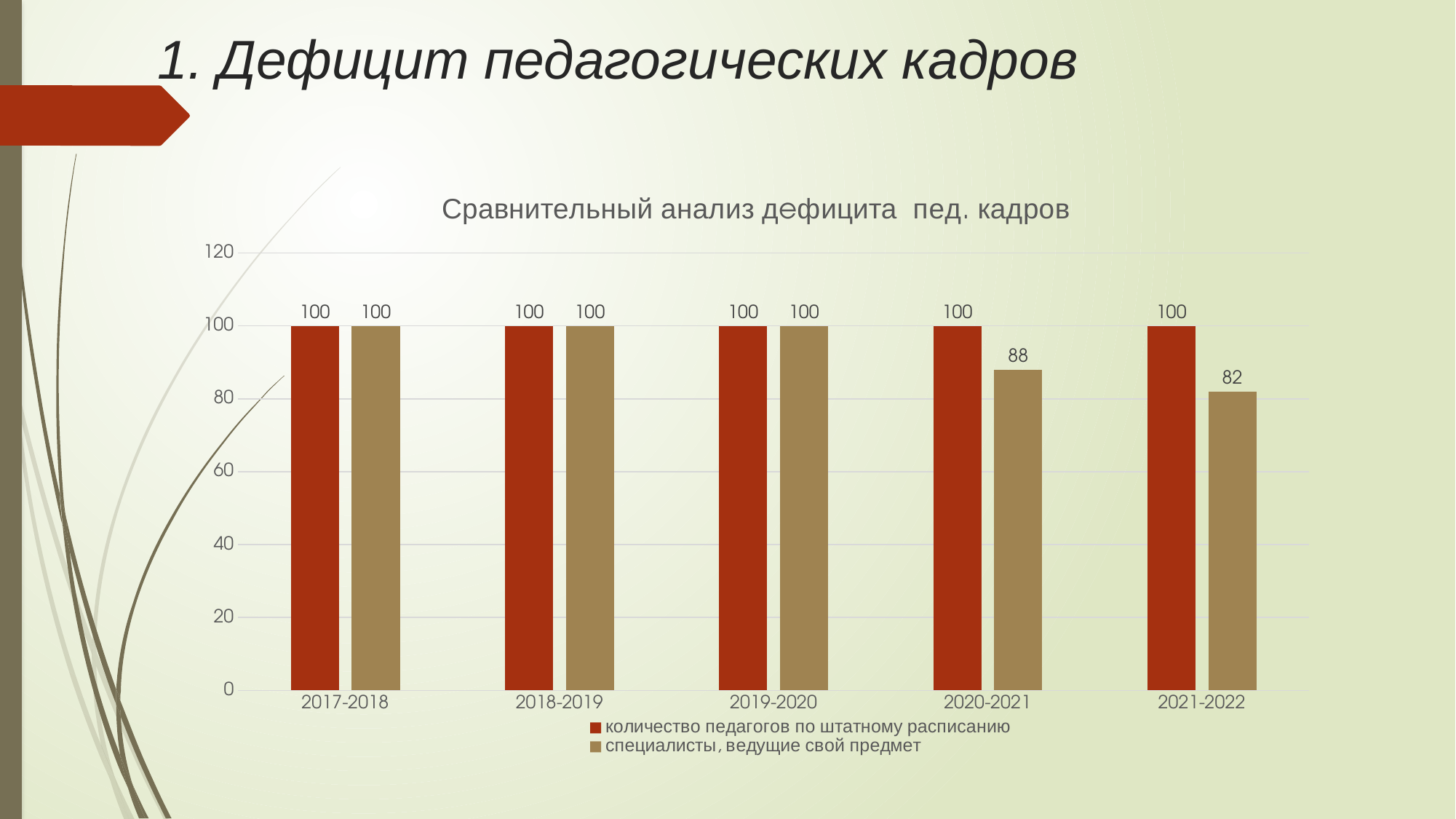

# 1. Дефицит педагогических кадров

### Chart: Сравнительный анализ дeфицита  пед. кадров

| Category | количество педагогов по штатному расписанию | специалисты, ведущие свой предмет |
|---|---|---|
| 2017-2018 | 100.0 | 100.0 |
| 2018-2019 | 100.0 | 100.0 |
| 2019-2020 | 100.0 | 100.0 |
| 2020-2021 | 100.0 | 88.0 |
| 2021-2022 | 100.0 | 82.0 |